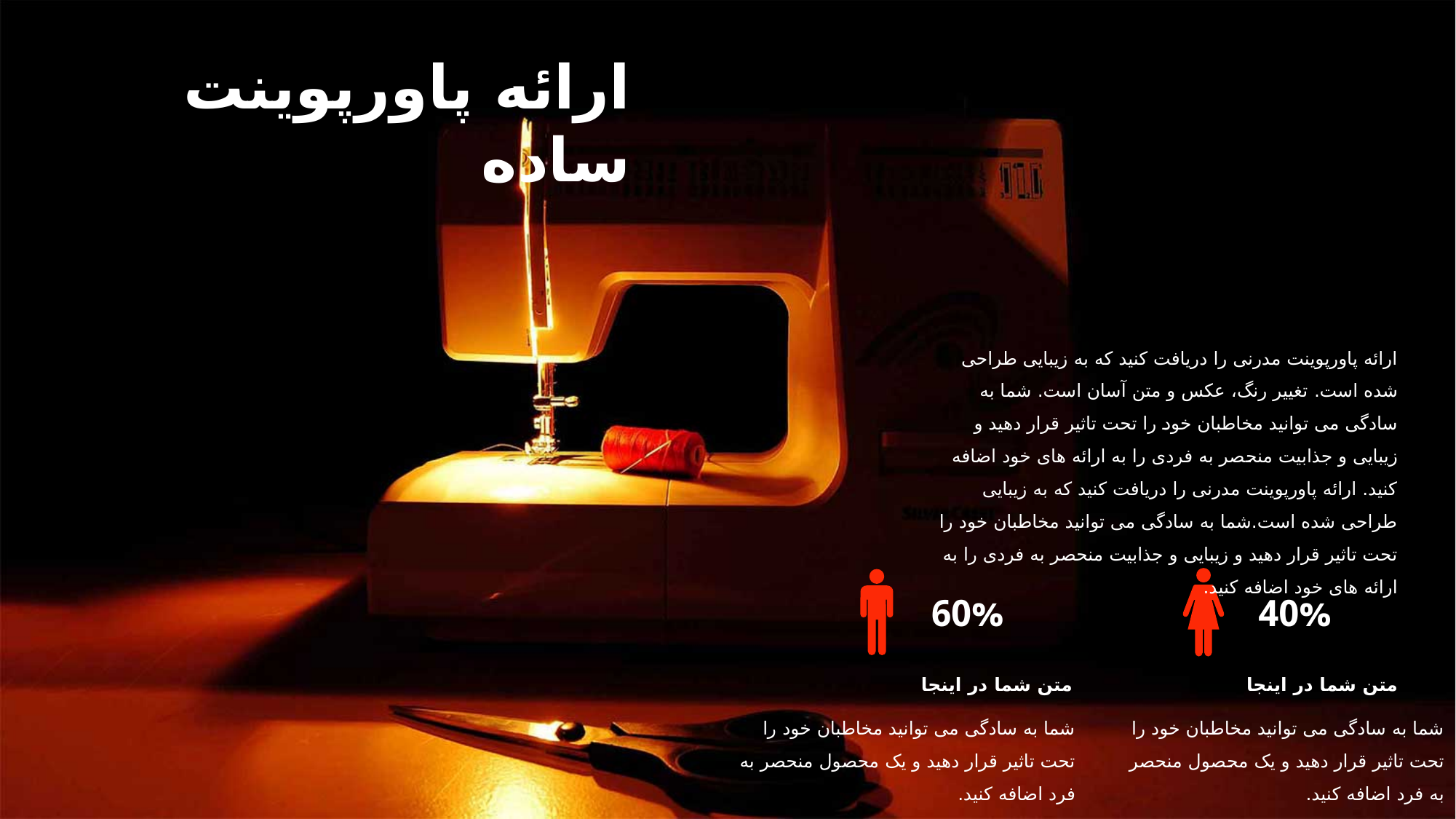

ارائه پاورپوینت ساده
ارائه پاورپوینت مدرنی را دریافت کنید که به زیبایی طراحی شده است. تغییر رنگ، عکس و متن آسان است. شما به سادگی می توانید مخاطبان خود را تحت تاثیر قرار دهید و زیبایی و جذابیت منحصر به فردی را به ارائه های خود اضافه کنید. ارائه پاورپوینت مدرنی را دریافت کنید که به زیبایی طراحی شده است.شما به سادگی می توانید مخاطبان خود را تحت تاثیر قرار دهید و زیبایی و جذابیت منحصر به فردی را به ارائه های خود اضافه کنید.

40%

60%
متن شما در اینجا
شما به سادگی می توانید مخاطبان خود را تحت تاثیر قرار دهید و یک محصول منحصر به فرد اضافه کنید.
متن شما در اینجا
شما به سادگی می توانید مخاطبان خود را تحت تاثیر قرار دهید و یک محصول منحصر به فرد اضافه کنید.